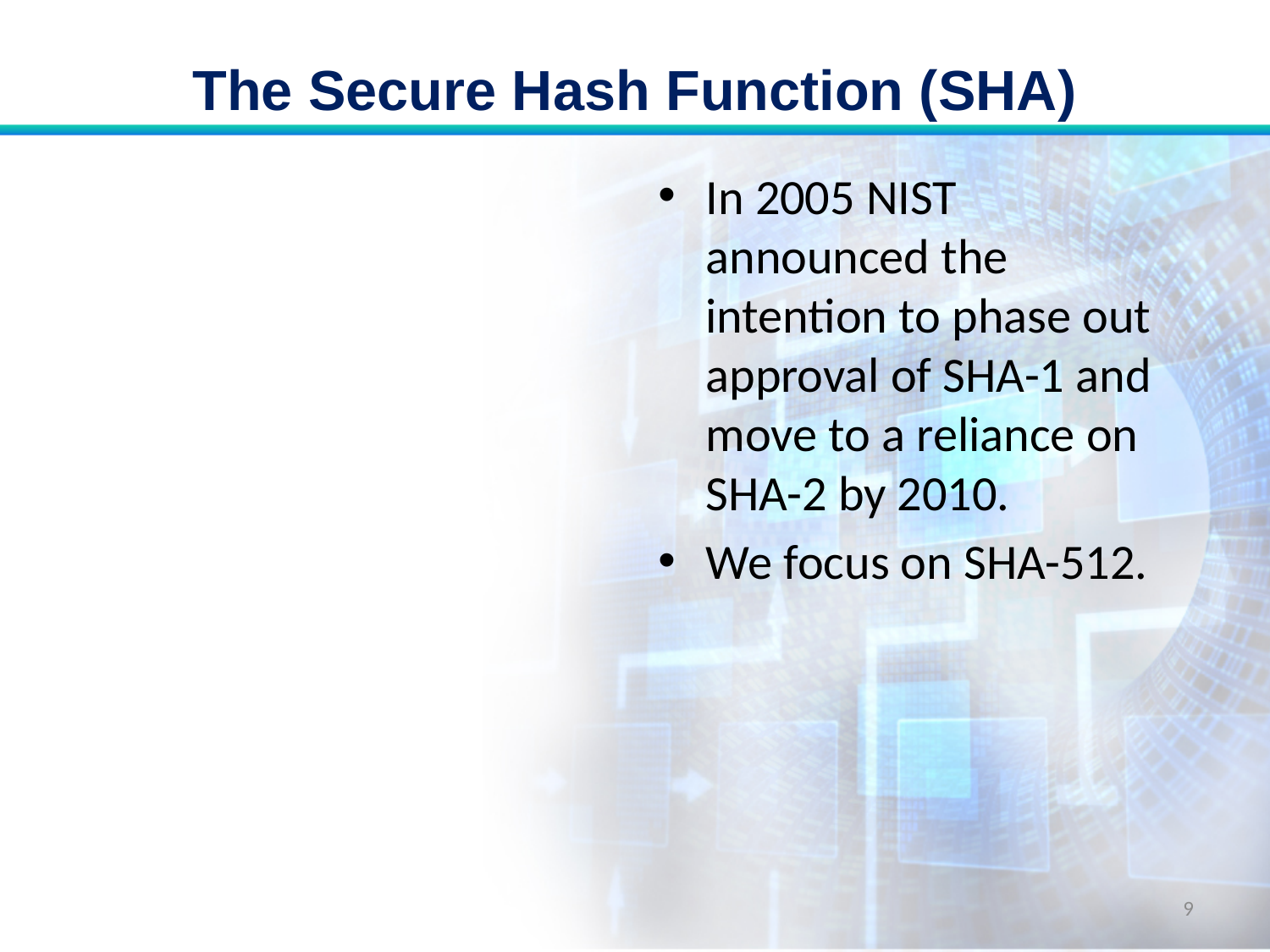

# The Secure Hash Function (SHA)
In 2005 NIST announced the intention to phase out approval of SHA-1 and move to a reliance on SHA-2 by 2010.
We focus on SHA-512.
9